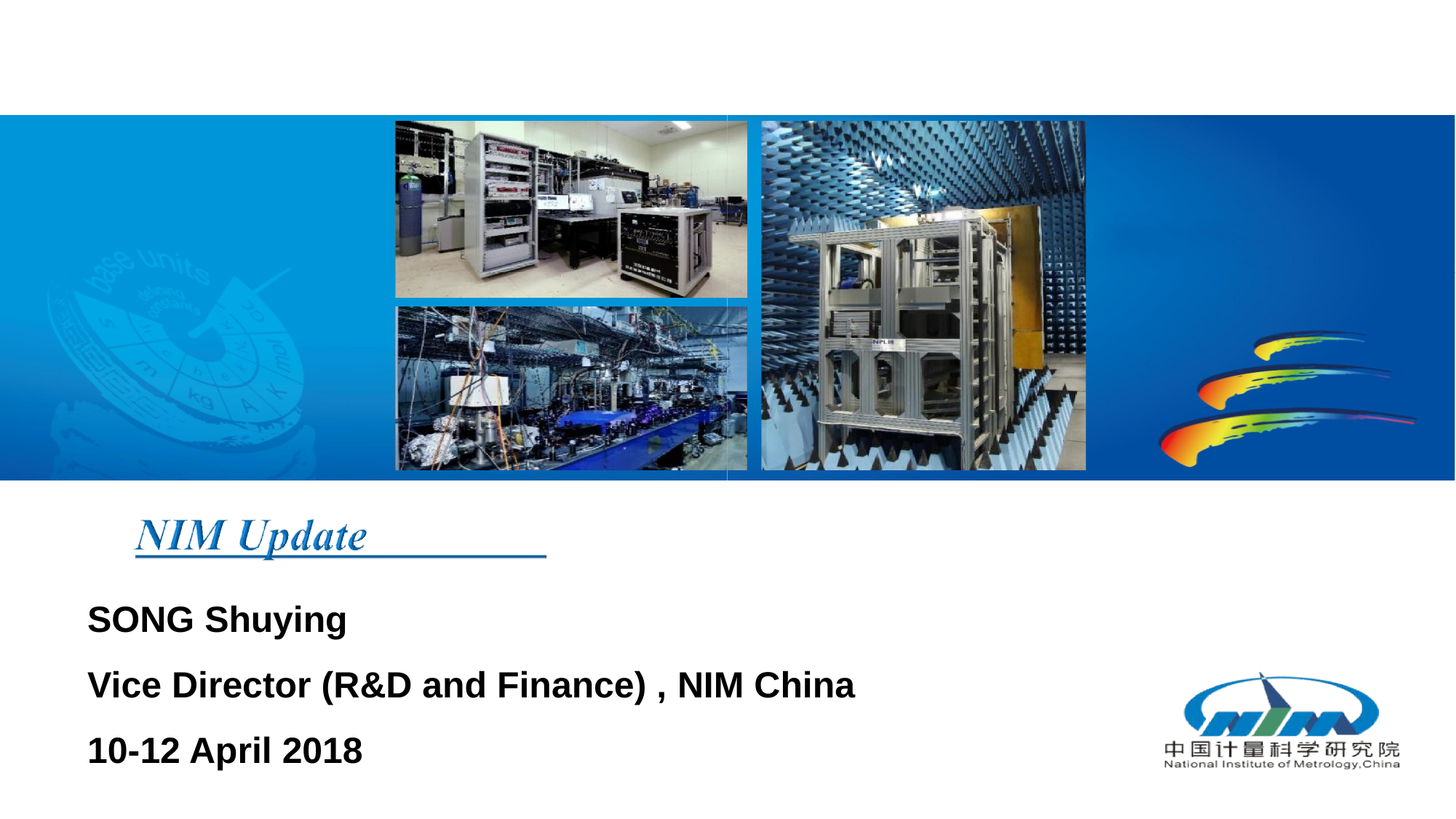

SONG Shuying
Vice Director (R&D and Finance) , NIM China
10-12 April 2018